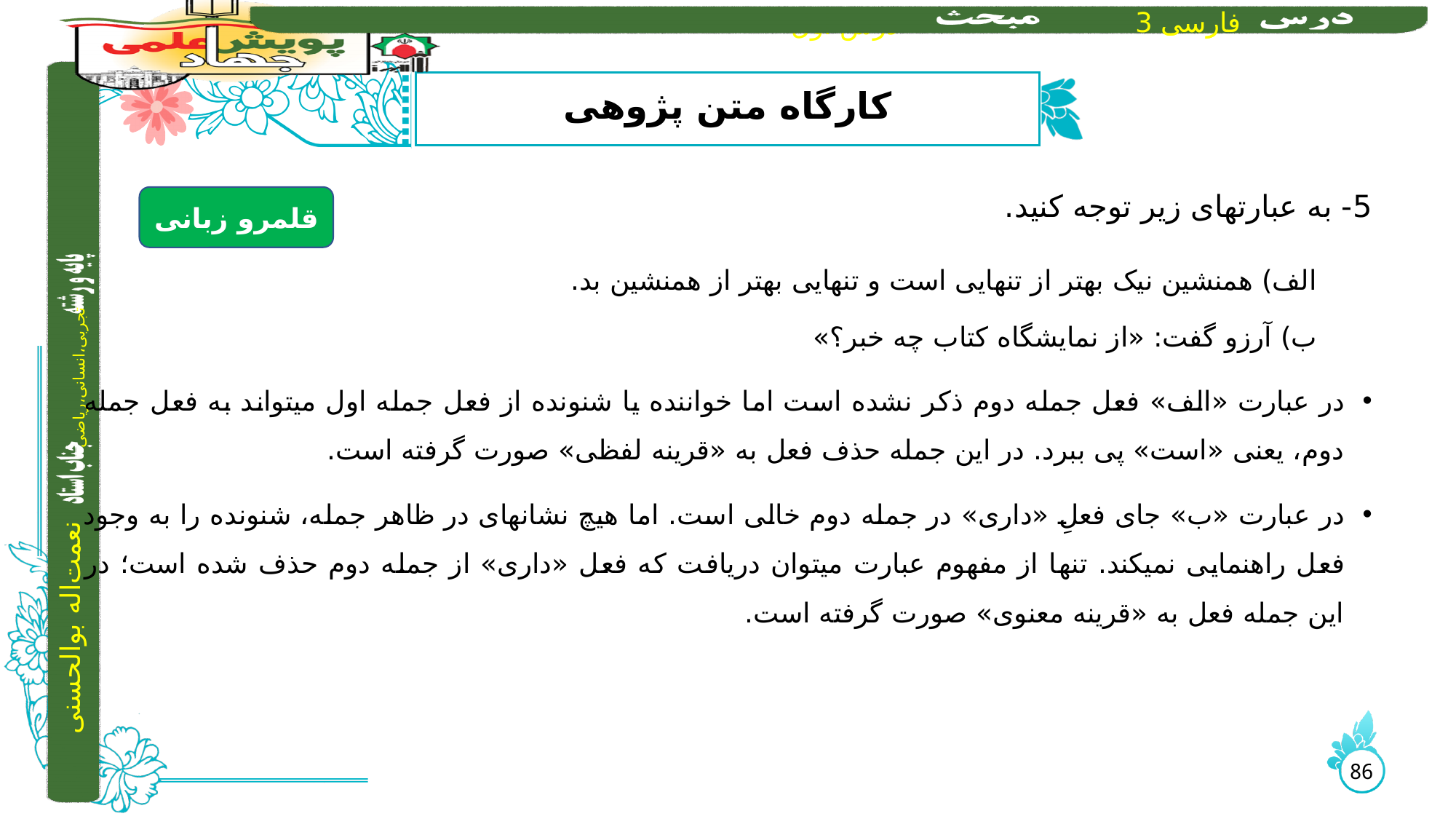

# کارگاه متن پژوهی
5- به عبارت­های زیر توجه کنید.
الف) همنشین نیک بهتر از تنهایی است و تنهایی بهتر از همنشین بد.
ب) آرزو گفت: «از نمایشگاه کتاب چه خبر؟»
در عبارت «الف» فعل جمله دوم ذکر نشده ­است اما خواننده یا شنونده از فعل جمله اول می­تواند به فعل جمله دوم، یعنی «است» پی ببرد. در این جمله حذف فعل به «قرینه لفظی» صورت گرفته است.
در عبارت «ب» جای فعلِ «داری» در جمله دوم خالی است. اما هیچ نشانه­ای در ظاهر جمله، شنونده را به وجود فعل راهنمایی نمی­کند. تنها از مفهوم عبارت می­توان دریافت که فعل «داری» از جمله دوم حذف شده است؛ در این جمله فعل به «قرینه معنوی» صورت گرفته است.

قلمرو زبانی